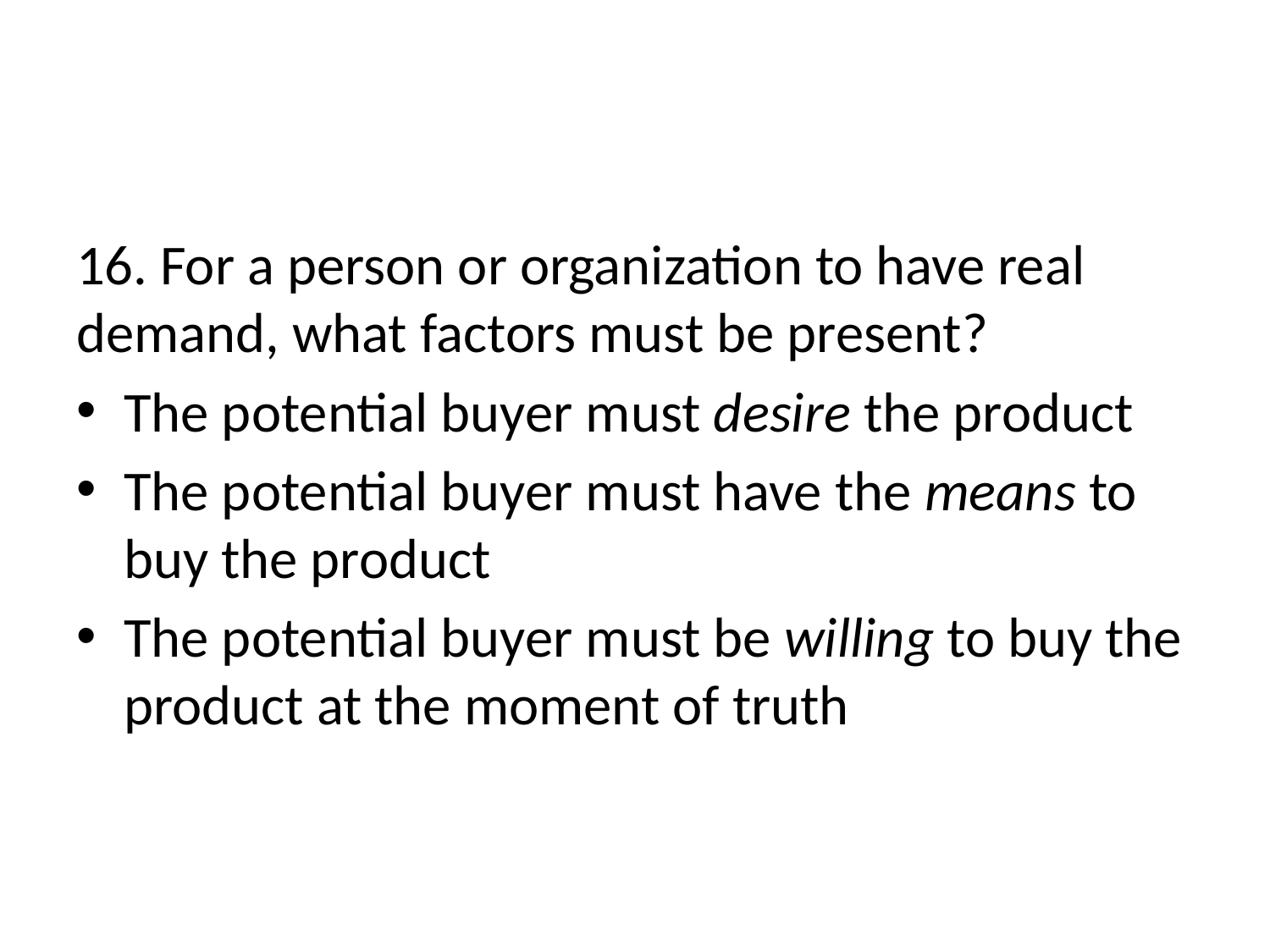

#
16. For a person or organization to have real demand, what factors must be present?
The potential buyer must desire the product
The potential buyer must have the means to buy the product
The potential buyer must be willing to buy the product at the moment of truth